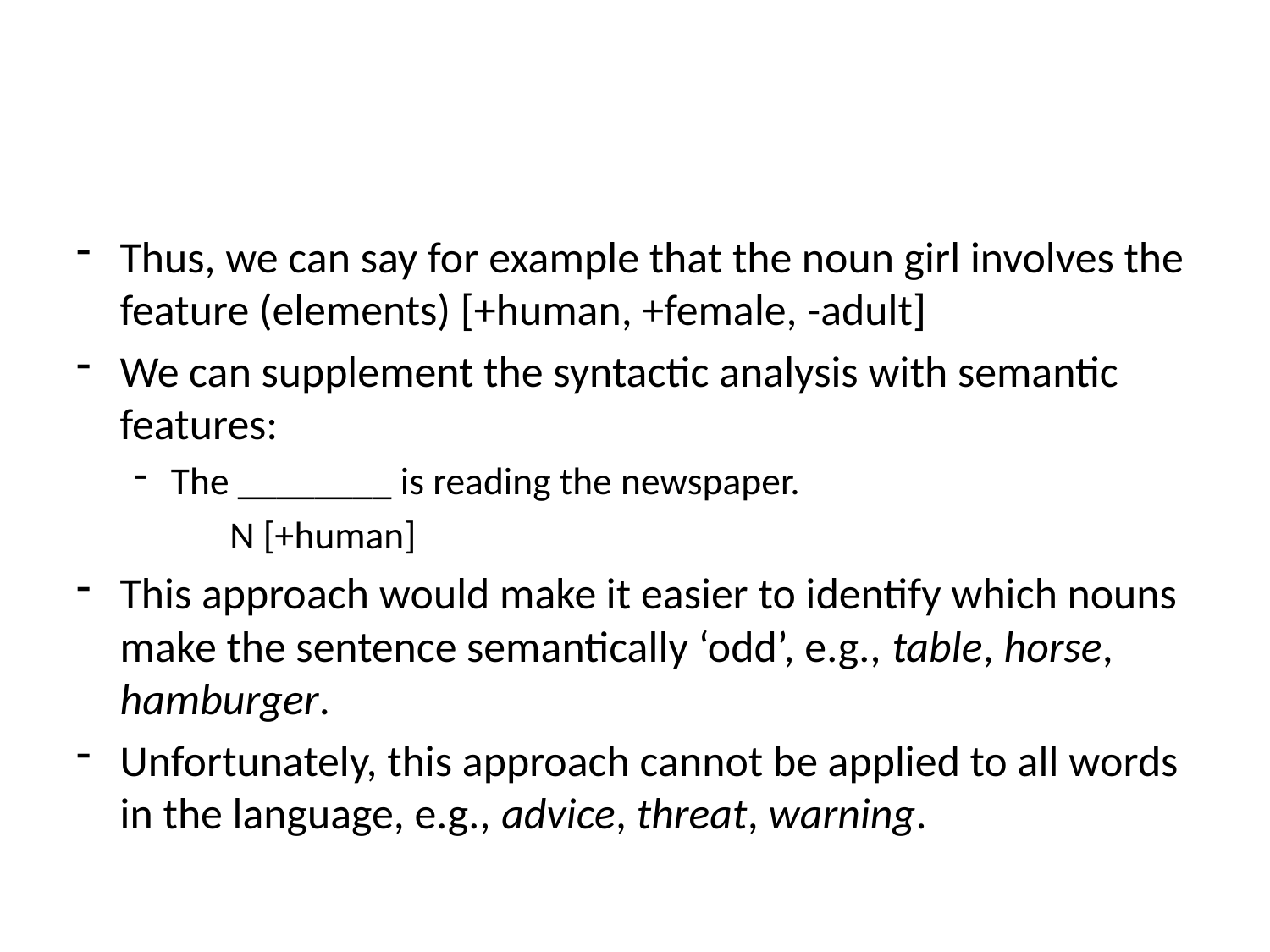

#
Thus, we can say for example that the noun girl involves the feature (elements) [+human, +female, -adult]
We can supplement the syntactic analysis with semantic features:
The ________ is reading the newspaper.
           N [+human]
This approach would make it easier to identify which nouns make the sentence semantically ‘odd’, e.g., table, horse, hamburger.
Unfortunately, this approach cannot be applied to all words in the language, e.g., advice, threat, warning.